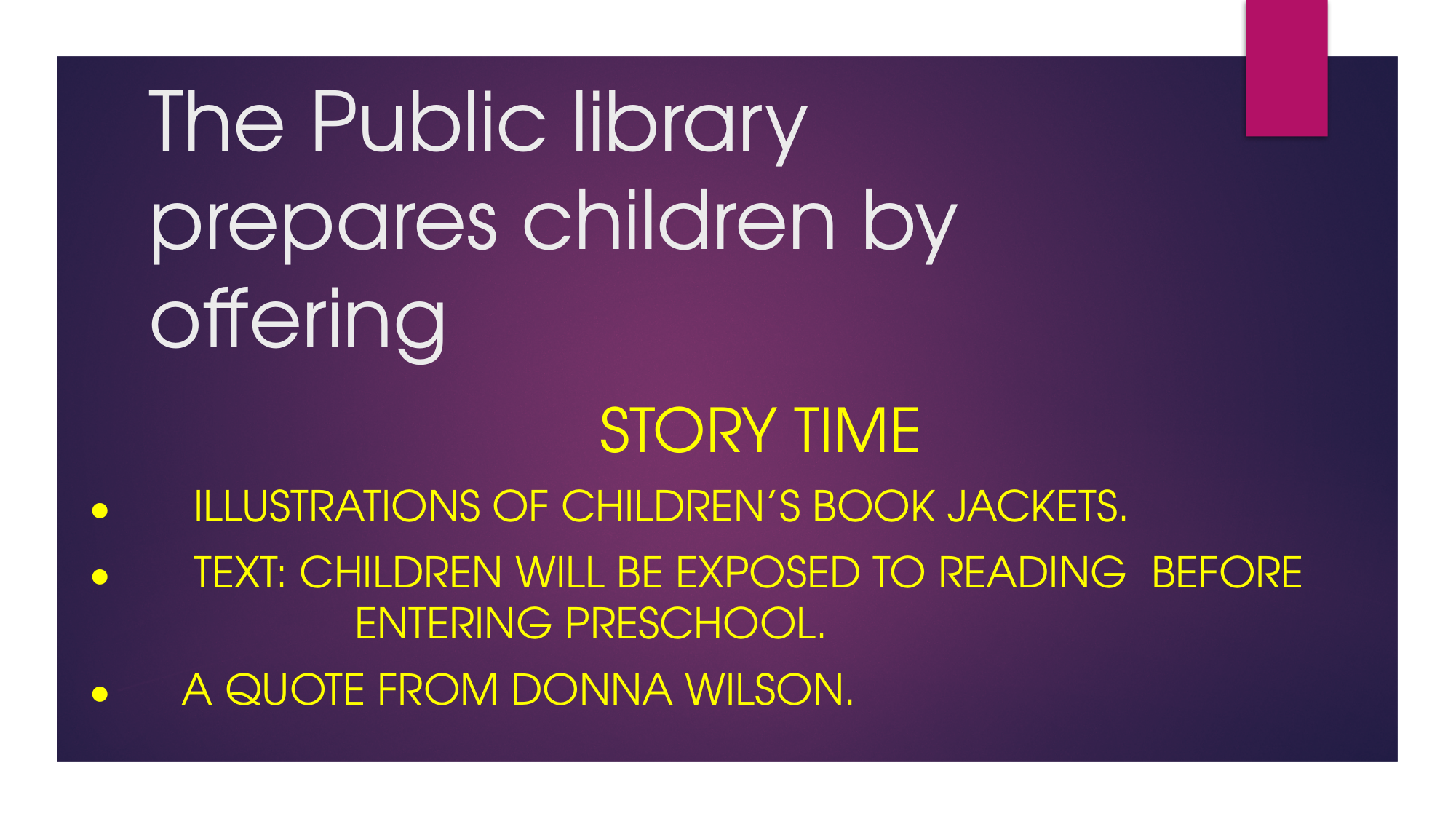

# The Public library prepares children by offering
 Story Time
 •       Illustrations of children’s book jackets.
 •       Text: Children will be exposed to reading  before       	 	     entering preschool.
 •      A QUOTE FROM DONNA WILSON.